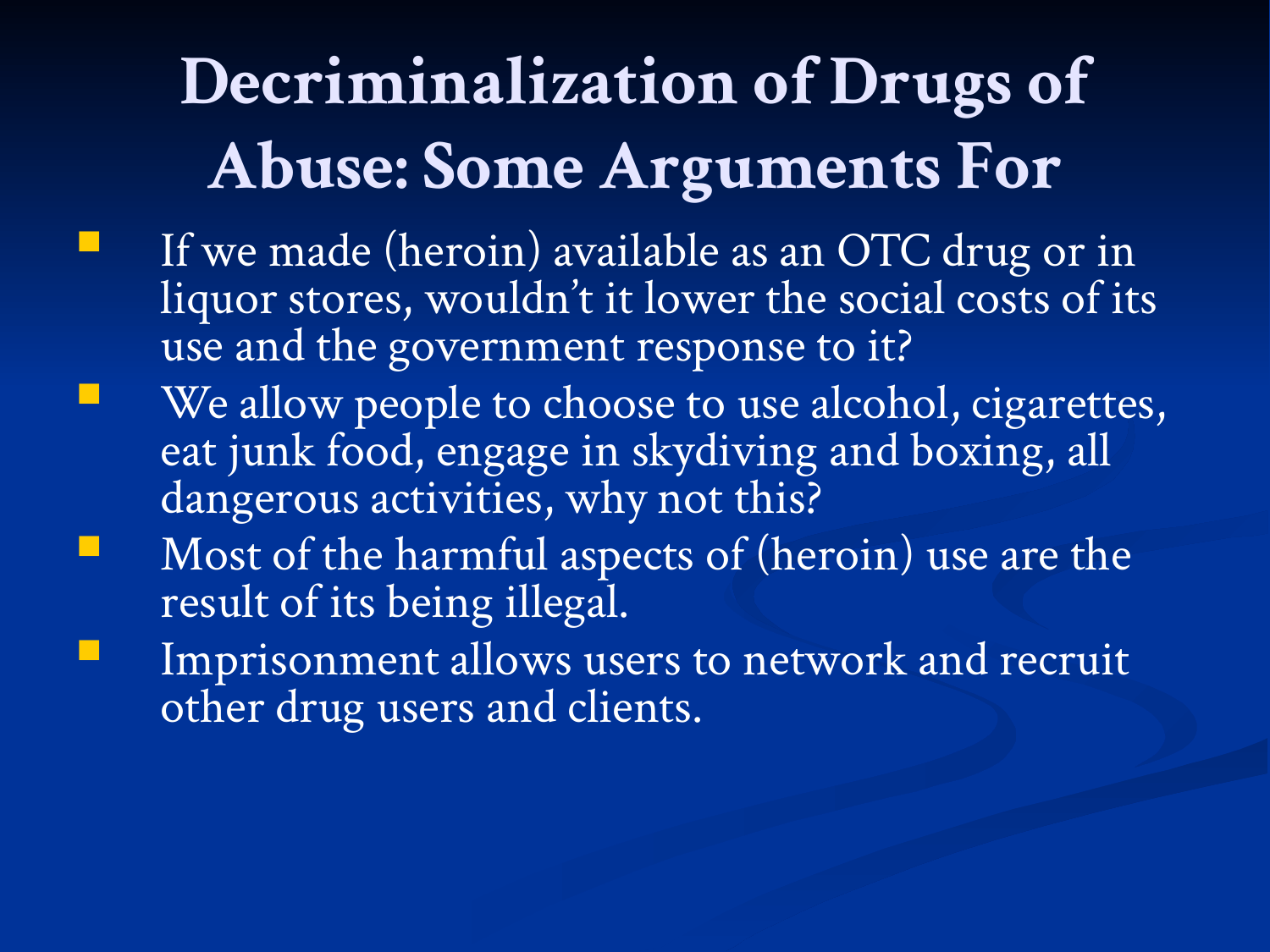

# Decriminalization of Drugs of Abuse: Some Arguments For
If we made (heroin) available as an OTC drug or in liquor stores, wouldn’t it lower the social costs of its use and the government response to it?
We allow people to choose to use alcohol, cigarettes, eat junk food, engage in skydiving and boxing, all dangerous activities, why not this?
Most of the harmful aspects of (heroin) use are the result of its being illegal.
Imprisonment allows users to network and recruit other drug users and clients.